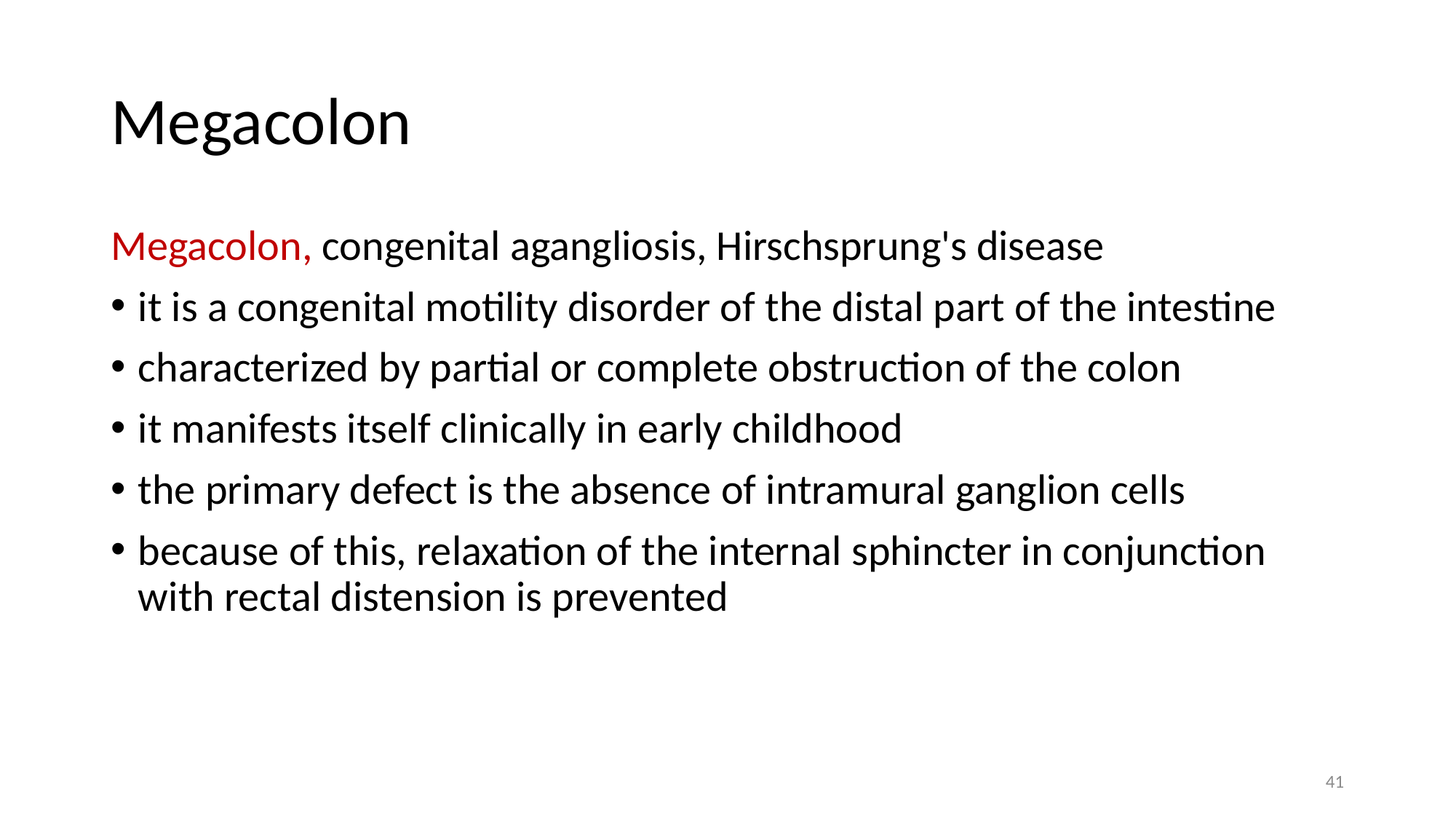

# Megacolon
Megacolon, congenital agangliosis, Hirschsprung's disease
it is a congenital motility disorder of the distal part of the intestine
characterized by partial or complete obstruction of the colon
it manifests itself clinically in early childhood
the primary defect is the absence of intramural ganglion cells
because of this, relaxation of the internal sphincter in conjunction with rectal distension is prevented

41